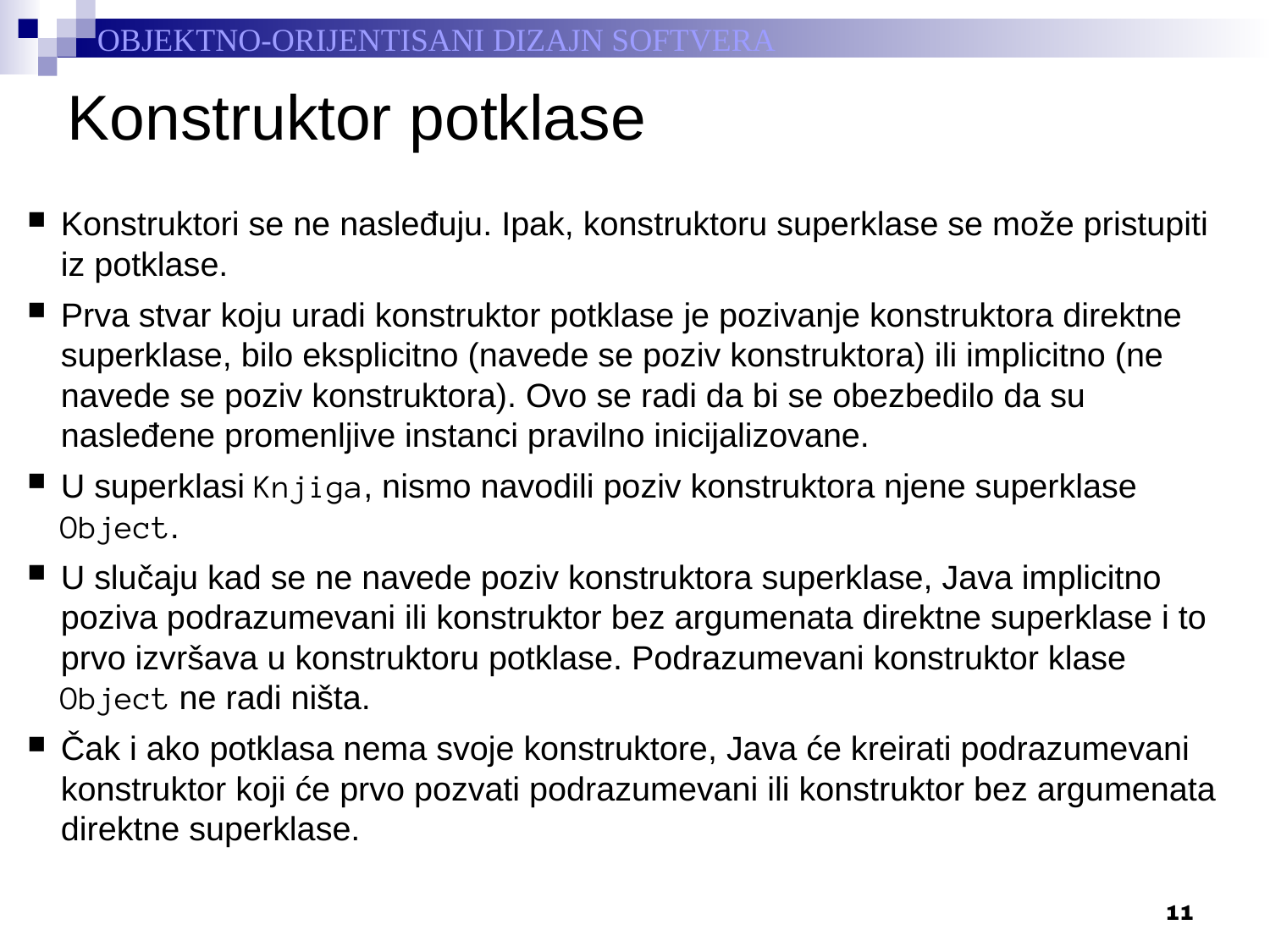

# Konstruktor potklase
Konstruktori se ne nasleđuju. Ipak, konstruktoru superklase se može pristupiti iz potklase.
Prva stvar koju uradi konstruktor potklase je pozivanje konstruktora direktne superklase, bilo eksplicitno (navede se poziv konstruktora) ili implicitno (ne navede se poziv konstruktora). Ovo se radi da bi se obezbedilo da su nasleđene promenljive instanci pravilno inicijalizovane.
U superklasi Knjiga, nismo navodili poziv konstruktora njene superklase Object.
U slučaju kad se ne navede poziv konstruktora superklase, Java implicitno poziva podrazumevani ili konstruktor bez argumenata direktne superklase i to prvo izvršava u konstruktoru potklase. Podrazumevani konstruktor klase Object ne radi ništa.
Čak i ako potklasa nema svoje konstruktore, Java će kreirati podrazumevani konstruktor koji će prvo pozvati podrazumevani ili konstruktor bez argumenata direktne superklase.
11